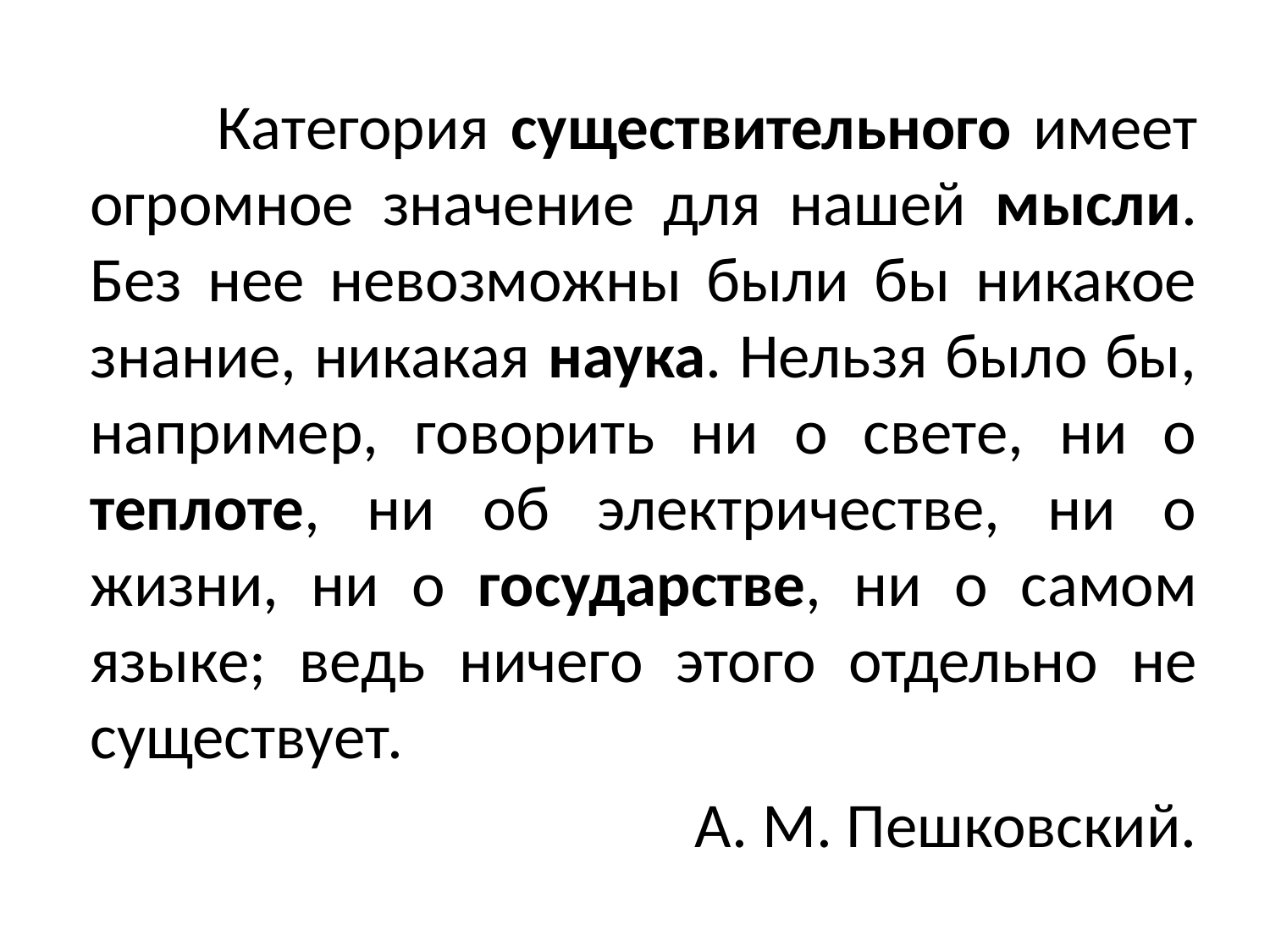

Категория существительного имеет огромное значение для нашей мысли. Без нее невозможны были бы никакое знание, никакая наука. Нельзя было бы, например, говорить ни о свете, ни о теплоте, ни об электричестве, ни о жизни, ни о государстве, ни о самом языке; ведь ничего этого отдельно не существует.
А. М. Пешковский.